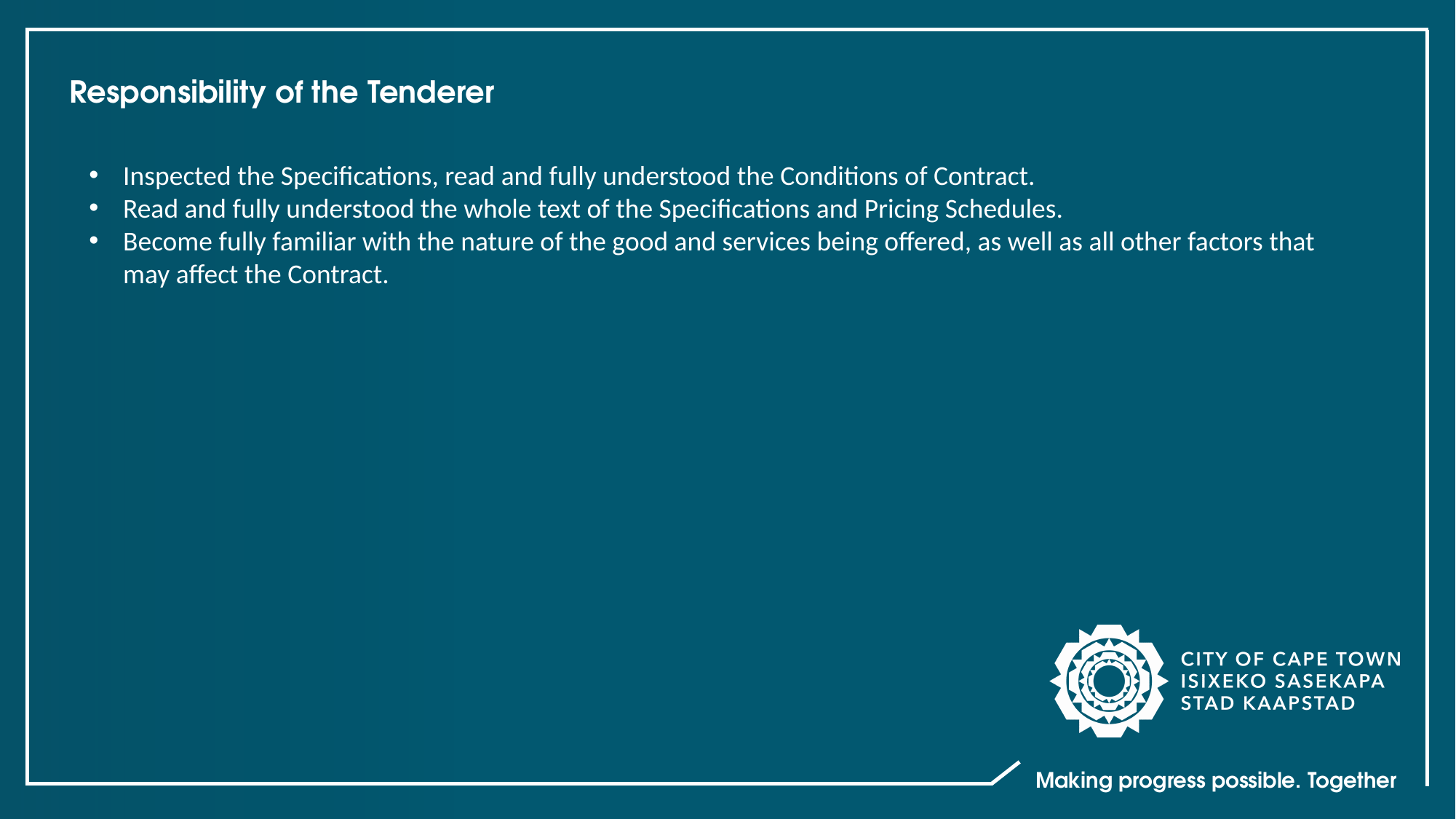

Responsibility of the Tenderer
Inspected the Specifications, read and fully understood the Conditions of Contract.
Read and fully understood the whole text of the Specifications and Pricing Schedules.
Become fully familiar with the nature of the good and services being offered, as well as all other factors that may affect the Contract.